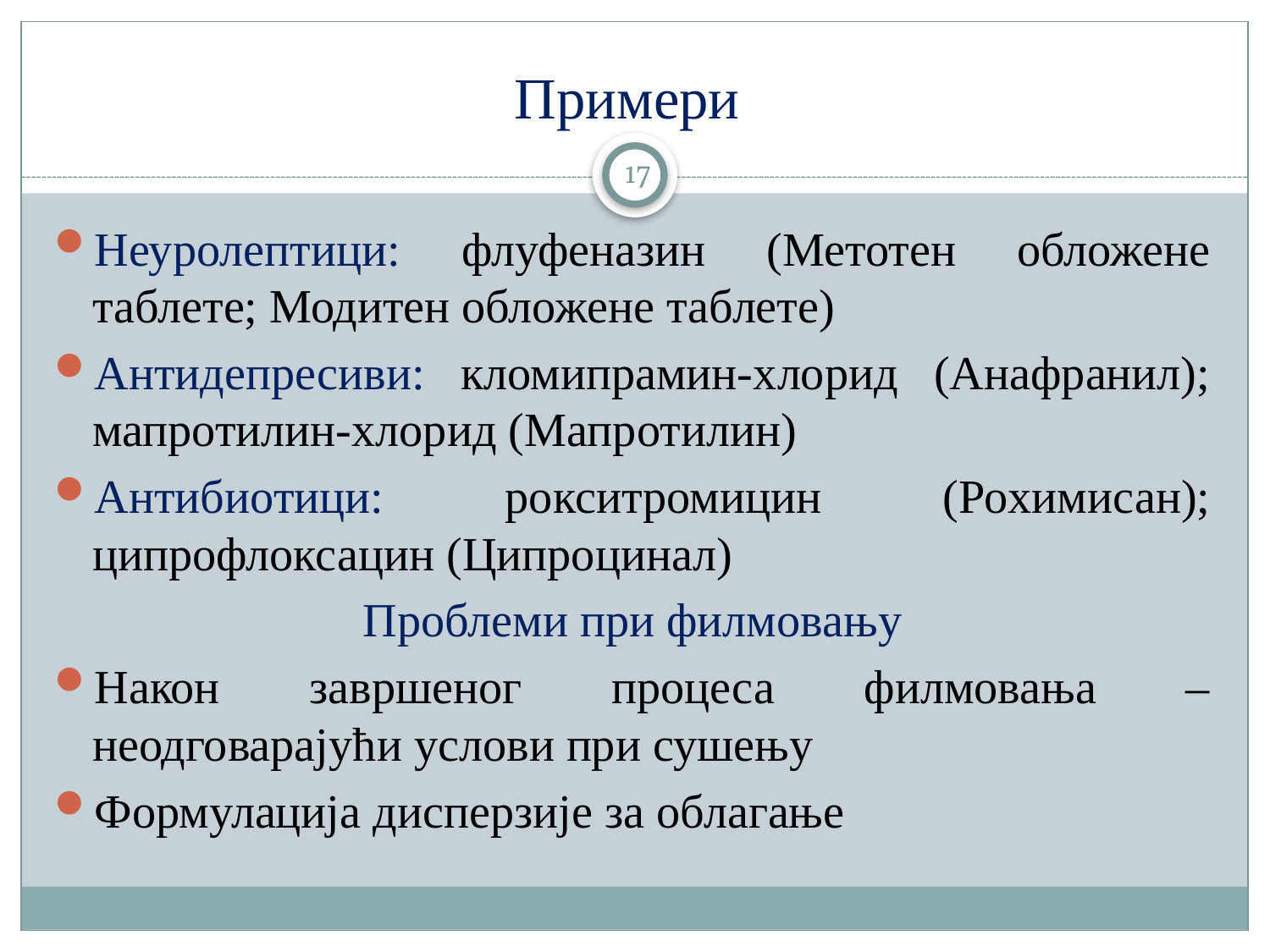

# Примери
17
Неуролептици: флуфеназин (Метотен обложене таблете; Модитен обложене таблете)
Антидепресиви: кломипрамин-хлорид (Анафранил); мапротилин-хлорид (Мапротилин)
Антибиотици: рокситромицин (Роxимисан); ципрофлоксацин (Ципроцинал)
Проблеми при филмовању
Након завршеног процеса филмовања – неодговарајући услови при сушењу
Формулација дисперзије за облагање